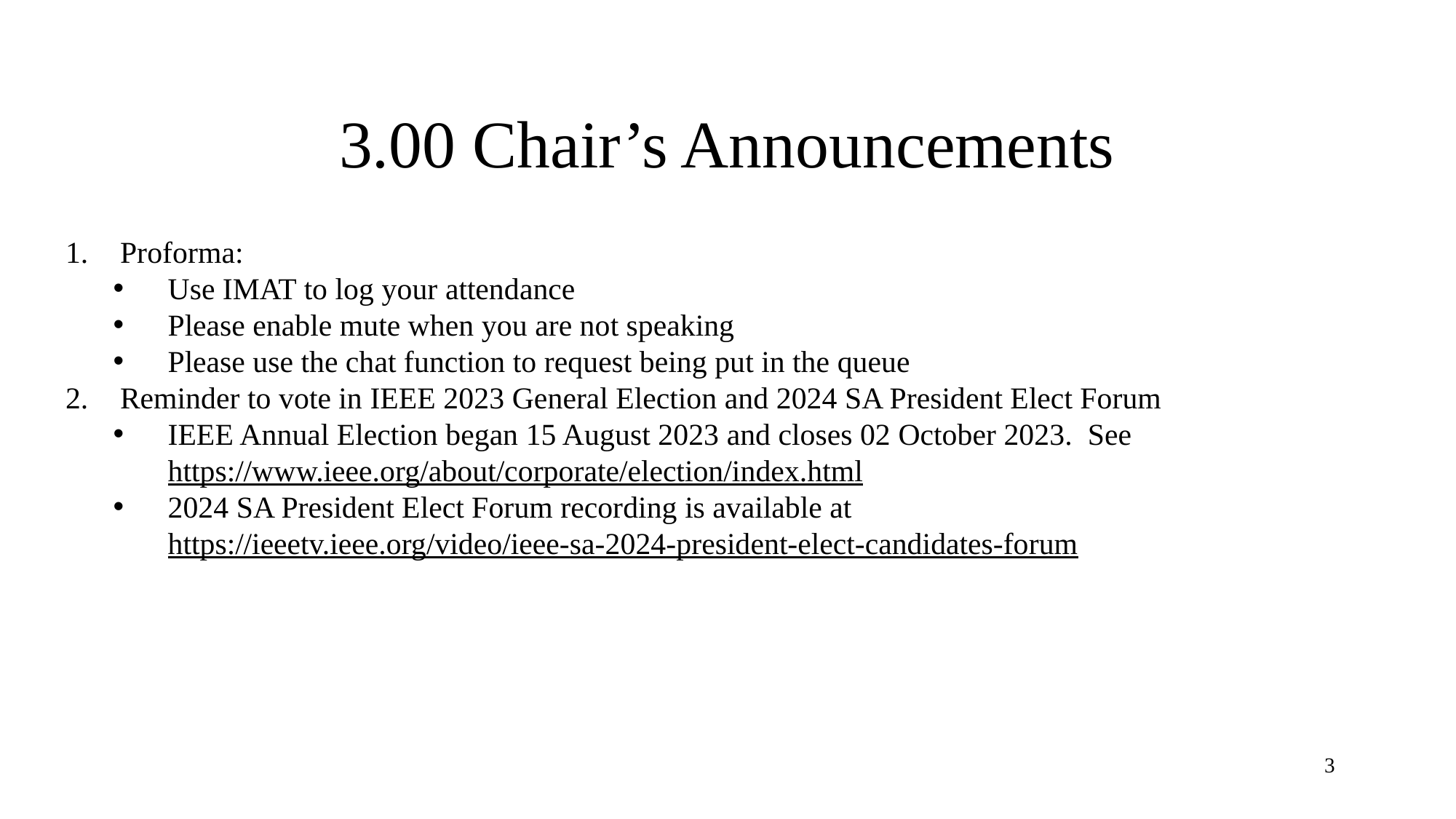

# 3.00 Chair’s Announcements
Proforma:
Use IMAT to log your attendance
Please enable mute when you are not speaking
Please use the chat function to request being put in the queue
Reminder to vote in IEEE 2023 General Election and 2024 SA President Elect Forum
IEEE Annual Election began 15 August 2023 and closes 02 October 2023.  See https://www.ieee.org/about/corporate/election/index.html
2024 SA President Elect Forum recording is available at
https://ieeetv.ieee.org/video/ieee-sa-2024-president-elect-candidates-forum

3